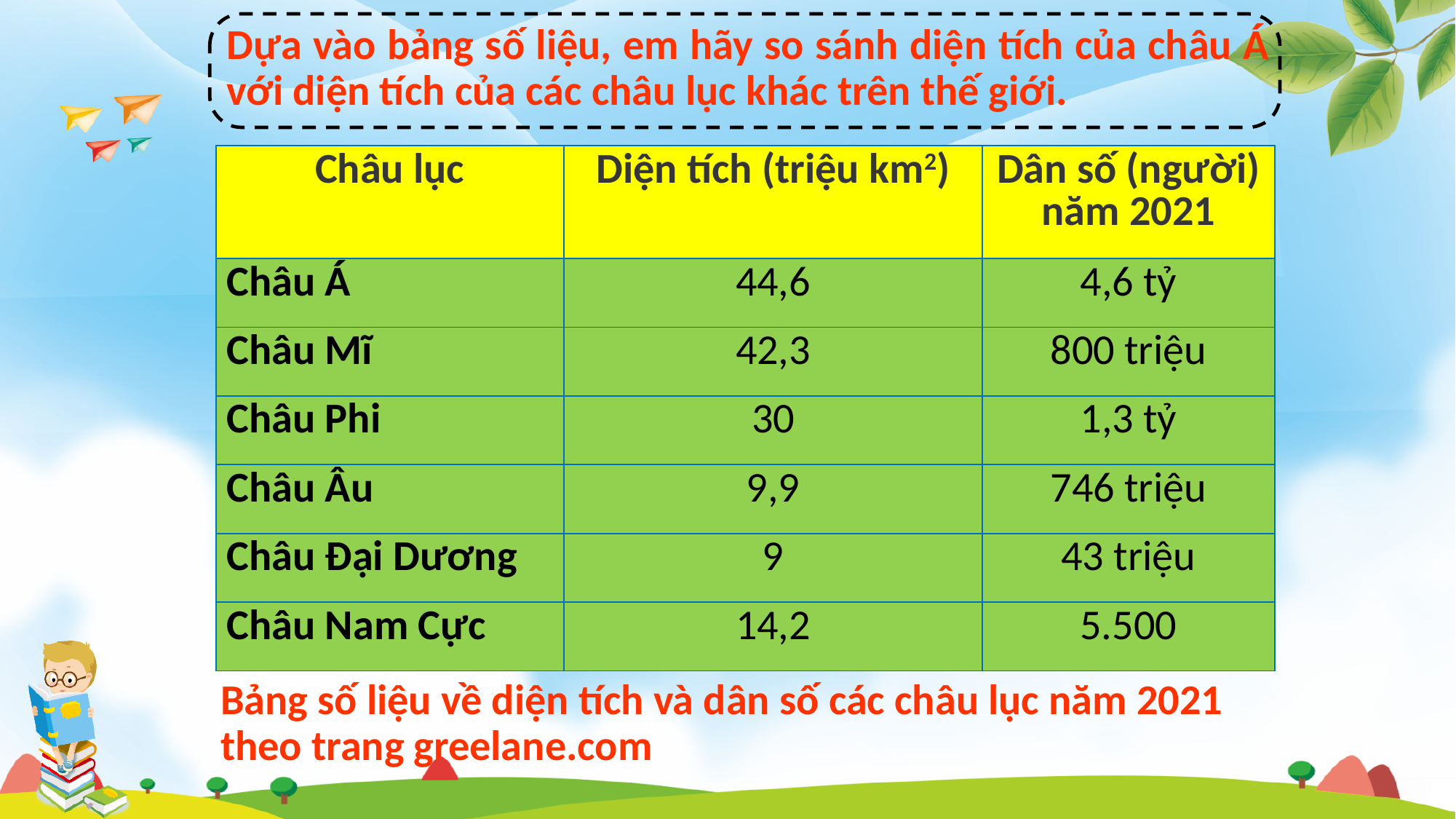

Dựa vào bảng số liệu, em hãy so sánh diện tích của châu Á với diện tích của các châu lục khác trên thế giới.
| Châu lục | Diện tích (triệu km2) | Dân số (người) năm 2021 |
| --- | --- | --- |
| Châu Á | 44,6 | 4,6 tỷ |
| Châu Mĩ | 42,3 | 800 triệu |
| Châu Phi | 30 | 1,3 tỷ |
| Châu Âu | 9,9 | 746 triệu |
| Châu Đại Dương | 9 | 43 triệu |
| Châu Nam Cực | 14,2 | 5.500 |
Bảng số liệu về diện tích và dân số các châu lục năm 2021 theo trang greelane.com